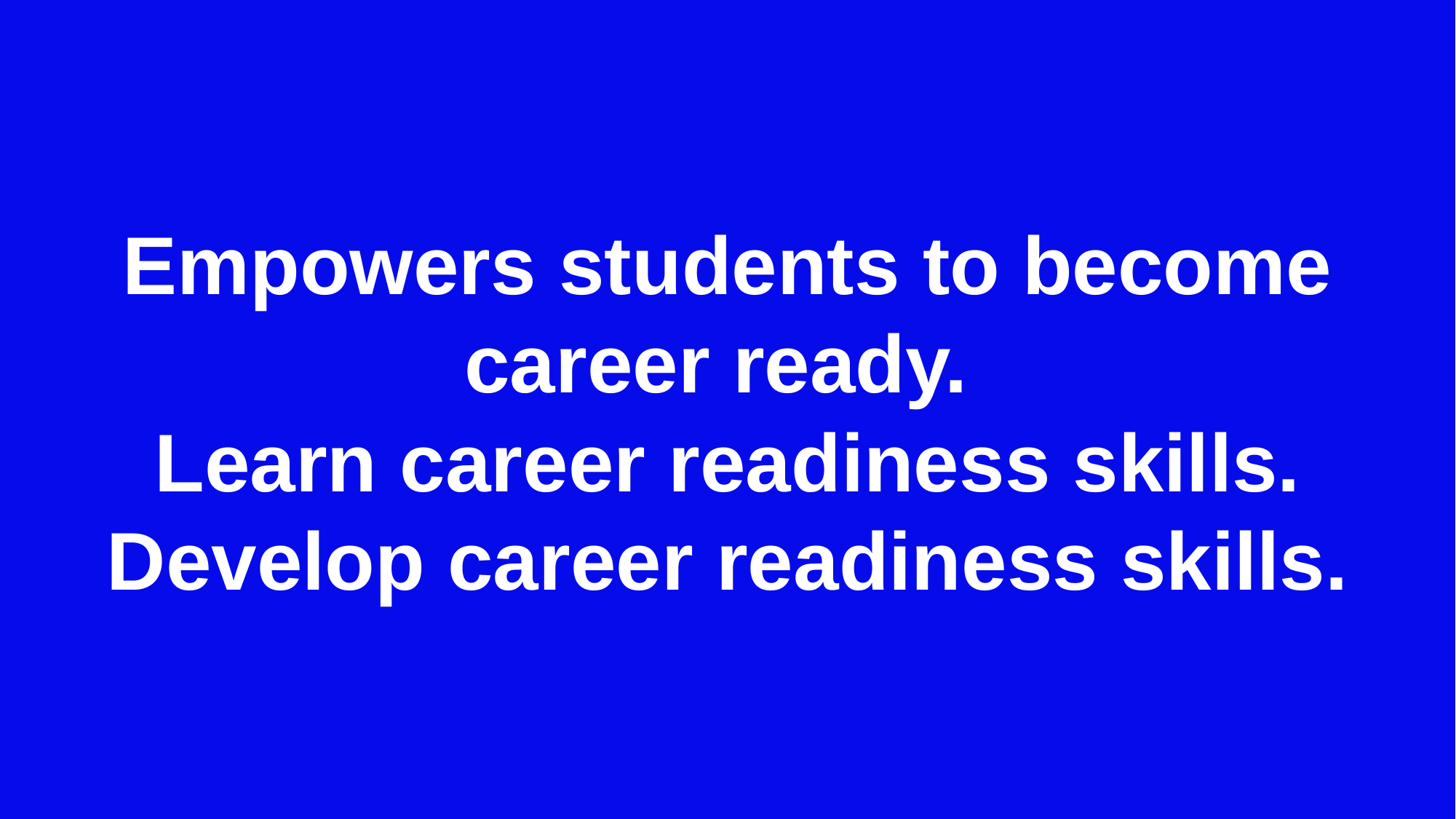

Empowers students to become career ready.
Learn career readiness skills.
Develop career readiness skills.